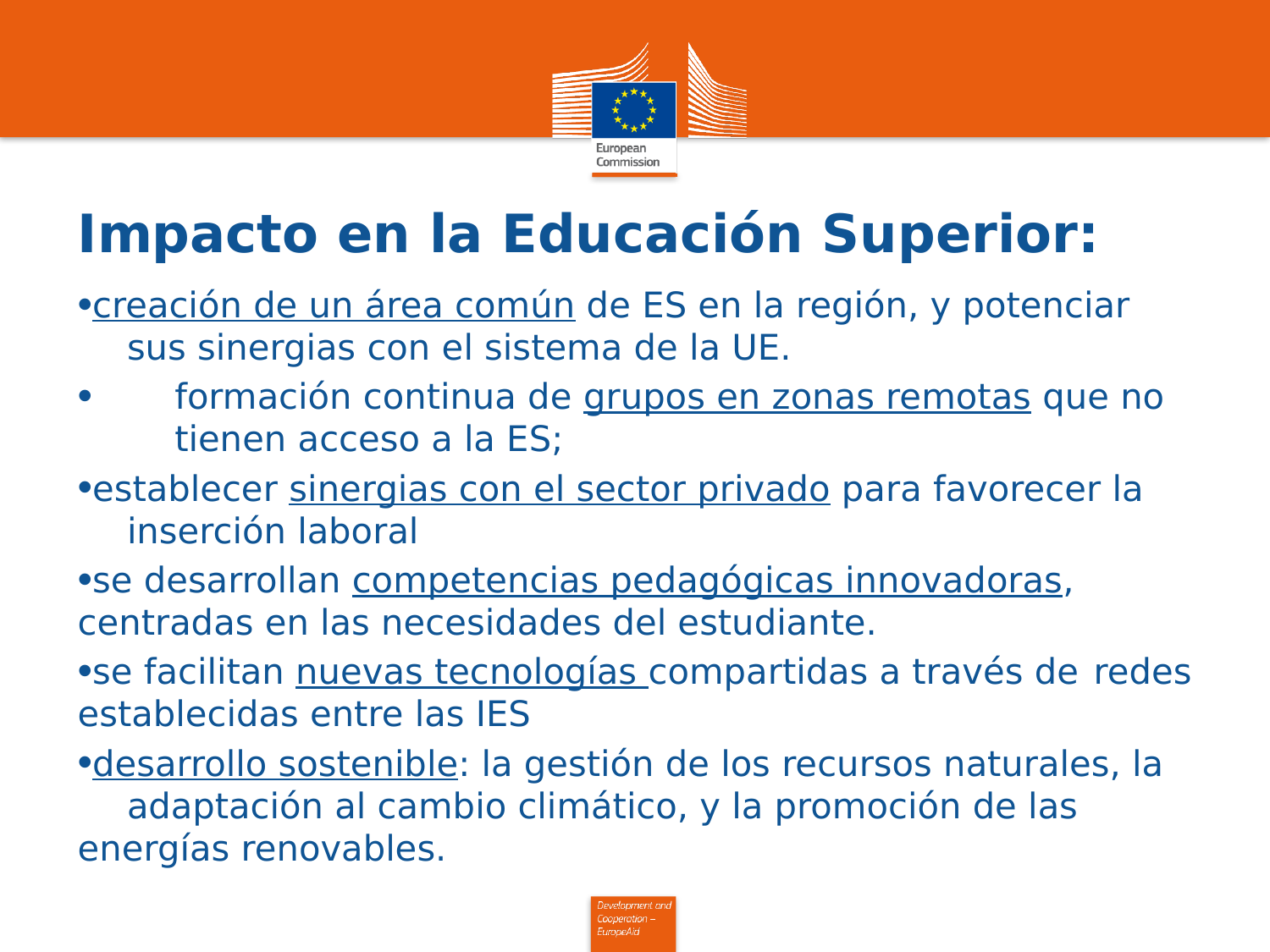

# Impacto en la Educación Superior:
creación de un área común de ES en la región, y potenciar 	sus sinergias con el sistema de la UE.
	formación continua de grupos en zonas remotas que no 	tienen acceso a la ES;
establecer sinergias con el sector privado para favorecer la 	inserción laboral
se desarrollan competencias pedagógicas innovadoras, 	centradas en las necesidades del estudiante.
se facilitan nuevas tecnologías compartidas a través de 	redes establecidas entre las IES
desarrollo sostenible: la gestión de los recursos naturales, la 	adaptación al cambio climático, y la promoción de las 	energías renovables.